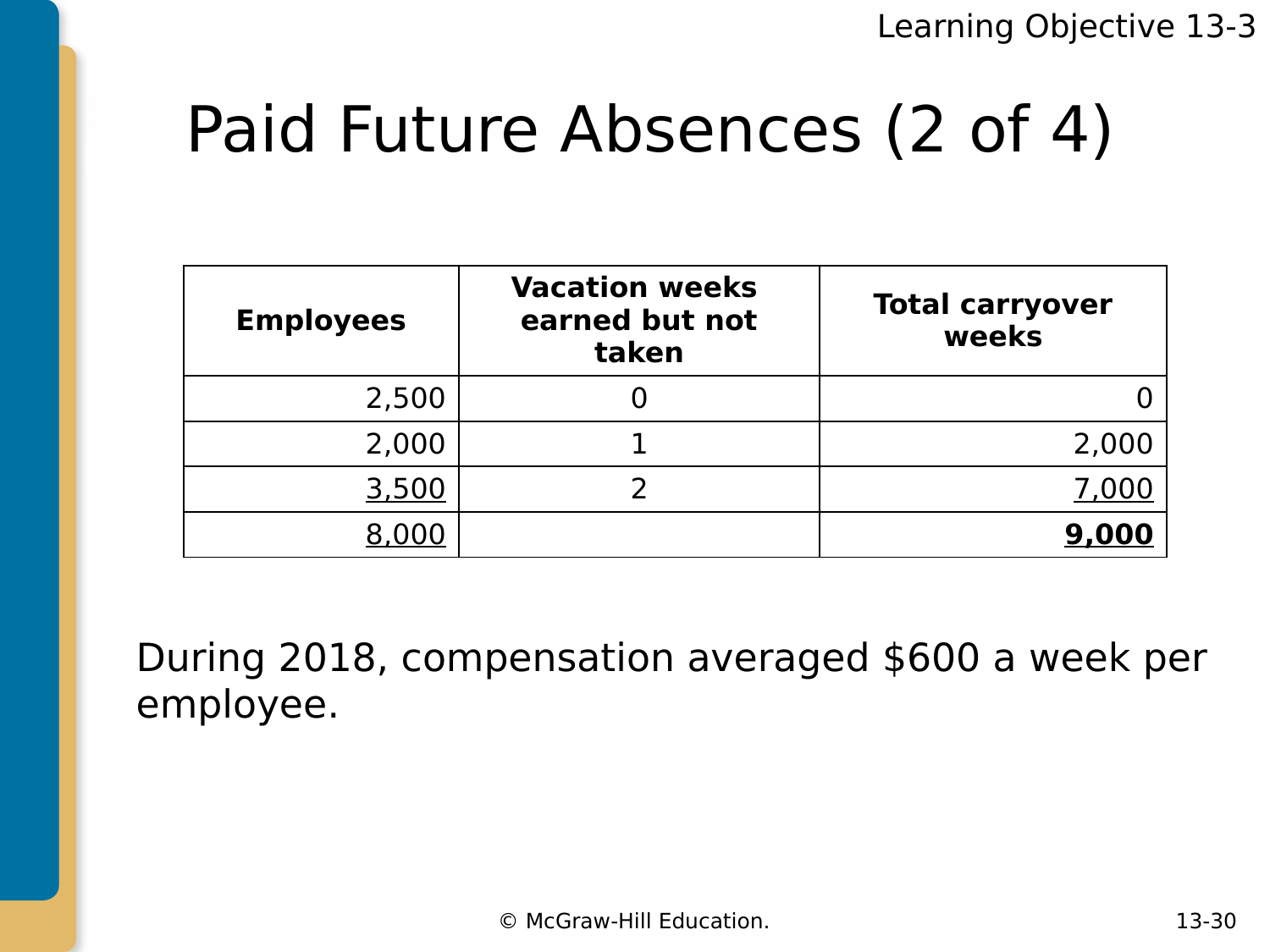

Learning Objective 13-3
# Paid Future Absences (2 of 4)
| Employees | Vacation weeks earned but not taken | Total carryover weeks |
| --- | --- | --- |
| 2,500 | 0 | 0 |
| 2,000 | 1 | 2,000 |
| 3,500 | 2 | 7,000 |
| 8,000 |  | 9,000 |
During 2018, compensation averaged $600 a week per employee.